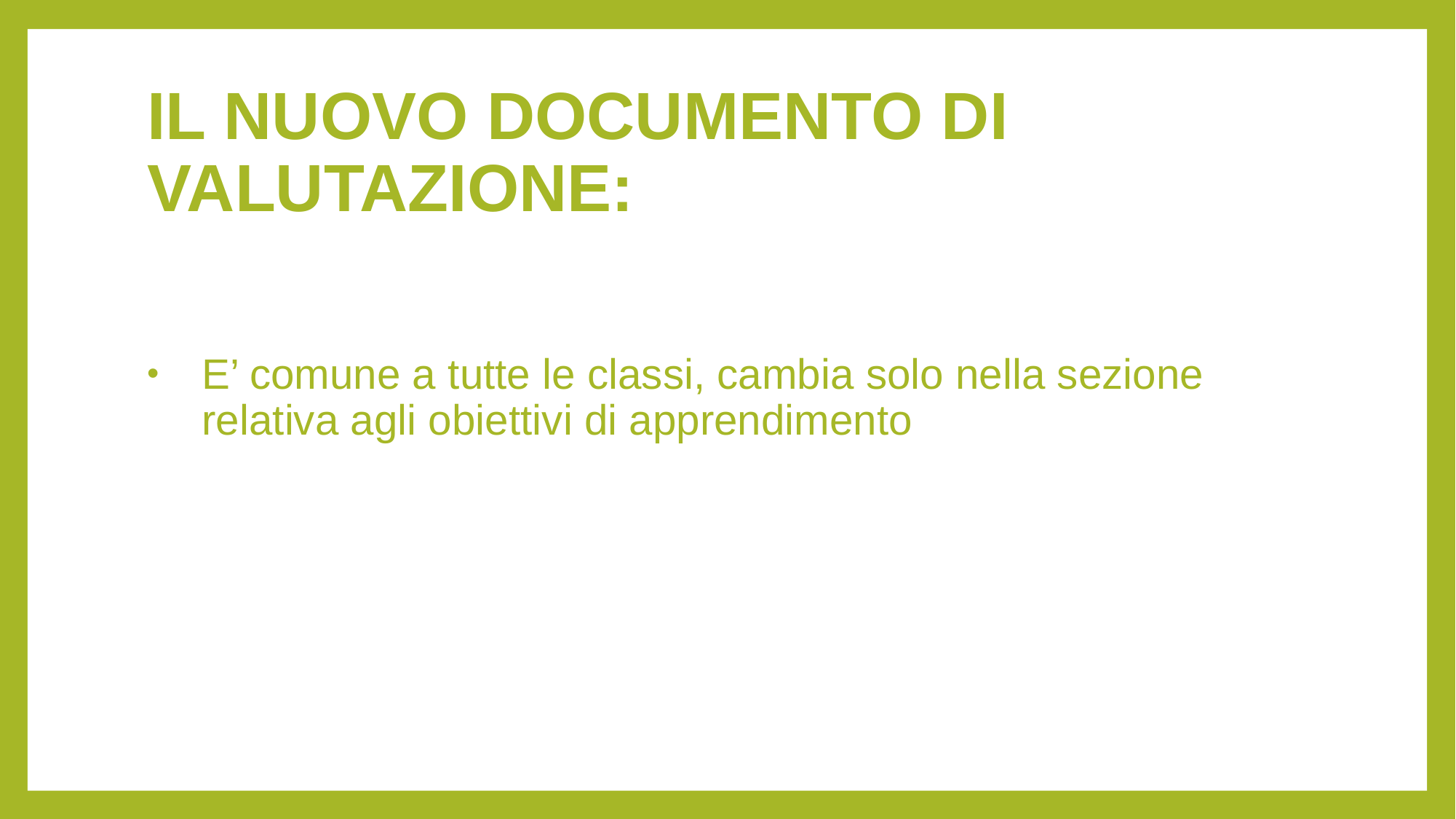

# IL NUOVO DOCUMENTO DI VALUTAZIONE:

E’ comune a tutte le classi, cambia solo nella sezione relativa agli obiettivi di apprendimento